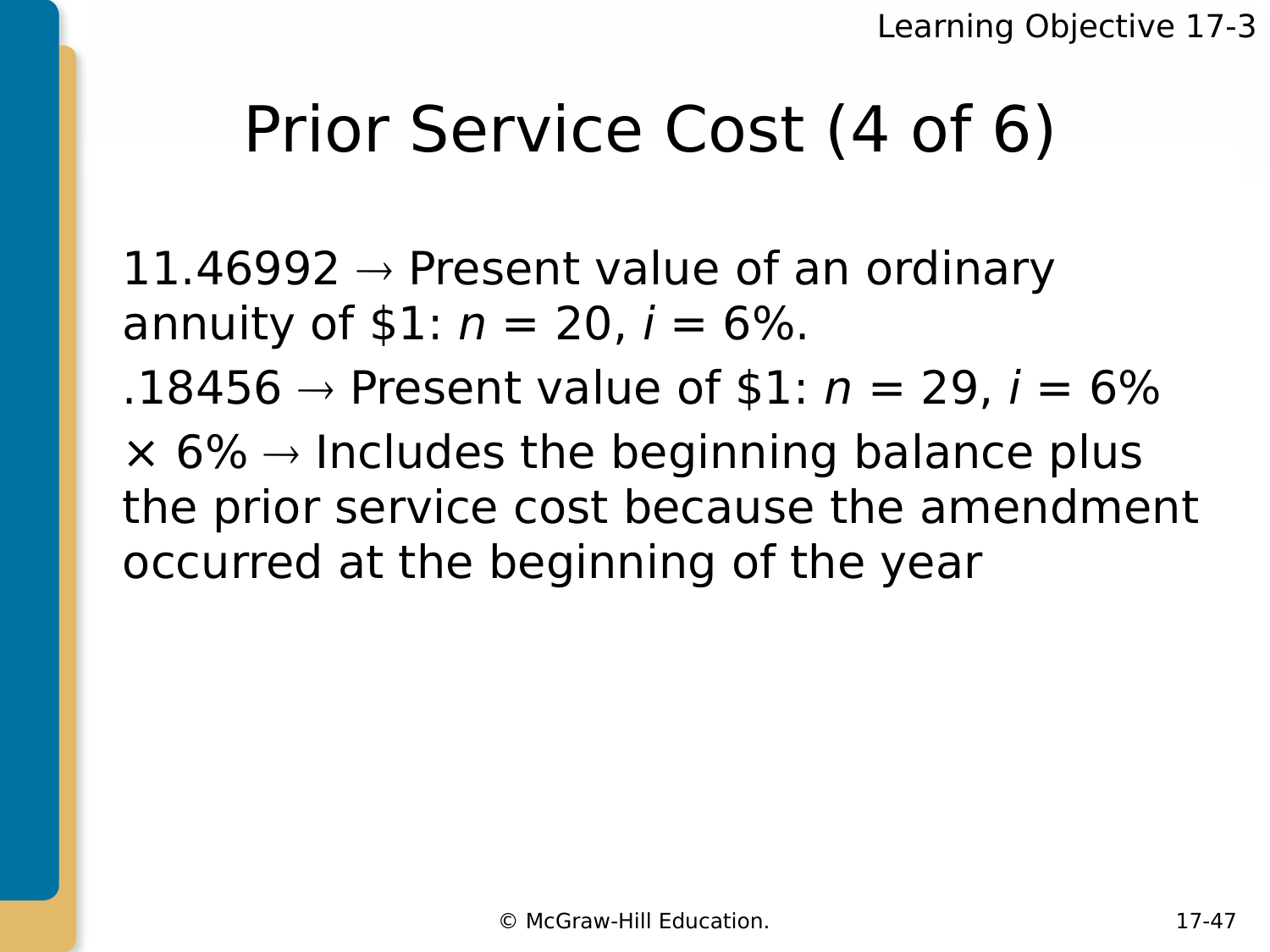

Learning Objective 17-3
# Prior Service Cost (4 of 6)
11.46992 → Present value of an ordinary annuity of $1: n = 20, i = 6%.
.18456 → Present value of $1: n = 29, i = 6%
× 6% → Includes the beginning balance plus the prior service cost because the amendment occurred at the beginning of the year